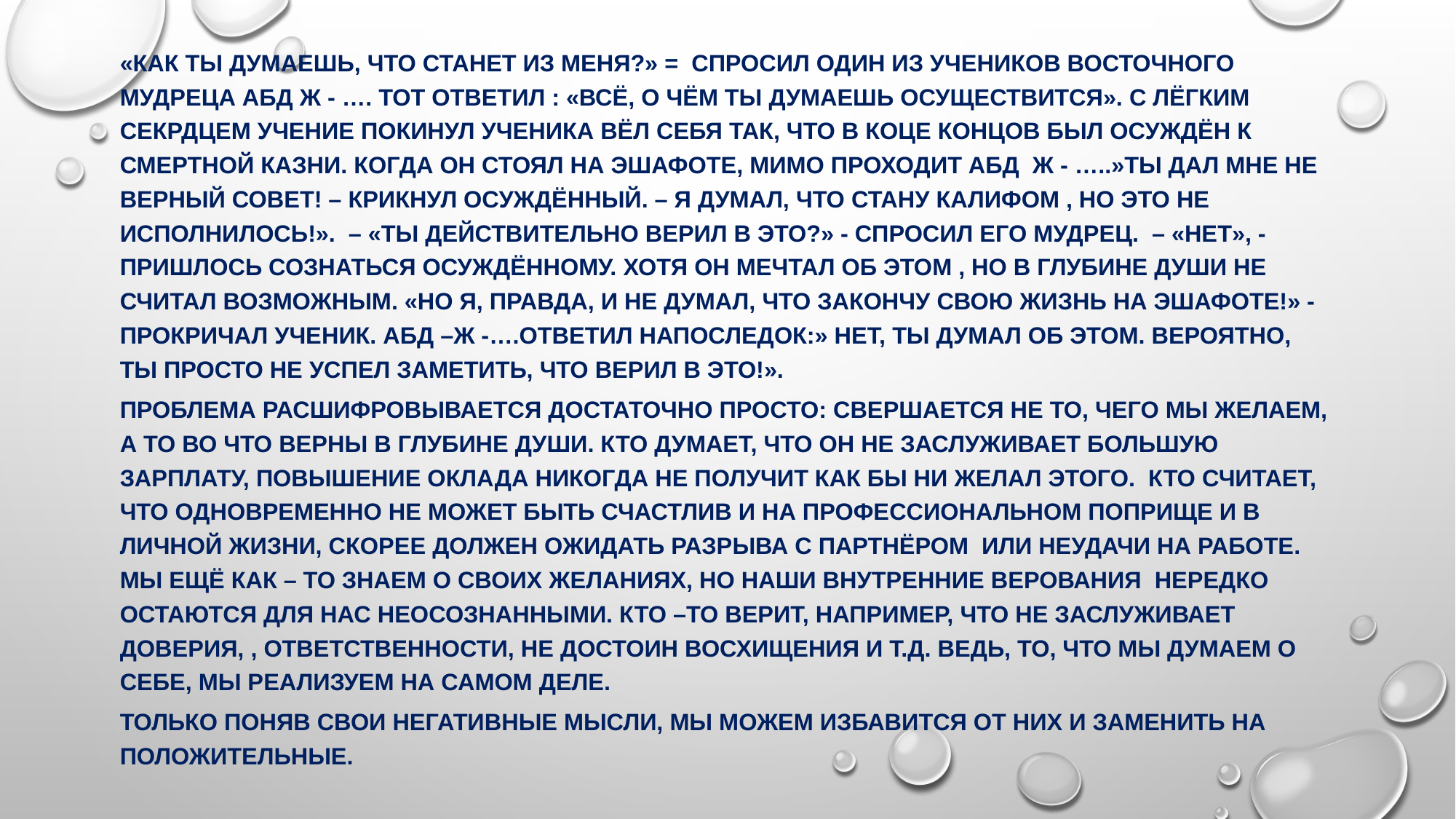

«Как ты думаешь, что станет из меня?» =  спросил один из учеников восточного мудреца Абд ж - …. Тот ответил : «Всё, о чём ты думаешь осуществится». С лёгким секрдцем учение покинул ученика вёл себя так, что в коце концов был осуждён к смертной казни. Когда он стоял на эшафоте, мимо проходит Абд  ж - …..»Ты дал мне не верный совет! – крикнул осуждённый. – Я думал, что стану калифом , но это не исполнилось!».  – «Ты действительно верил в это?» - спросил его мудрец.  – «Нет», - пришлось сознаться осуждённому. Хотя он мечтал об этом , но в глубине души не считал возможным. «Но я, правда, и не думал, что закончу свою жизнь на эшафоте!» - прокричал ученик. АБД –ж -….ответил напоследок:» Нет, ты думал об этом. Вероятно, ты просто не успел заметить, что верил в это!».
Проблема расшифровывается достаточно просто: свершается не то, чего мы желаем, а то во что верны в глубине души. Кто думает, что он не заслуживает большую зарплату, повышение оклада никогда не получит как бы ни желал этого.  Кто считает, что одновременно не может быть счастлив и на профессиональном поприще и в личной жизни, скорее должен ожидать разрыва с партнёром  или неудачи на работе. Мы ещё как – то знаем о своих желаниях, но наши внутренние верования  нередко остаются для нас неосознанными. Кто –то верит, например, что не заслуживает доверия, , ответственности, не достоин восхищения и т.д. Ведь, то, что мы думаем о себе, мы реализуем на самом деле.
Только поняв свои негативные мысли, мы можем избавится от них и заменить на положительные.